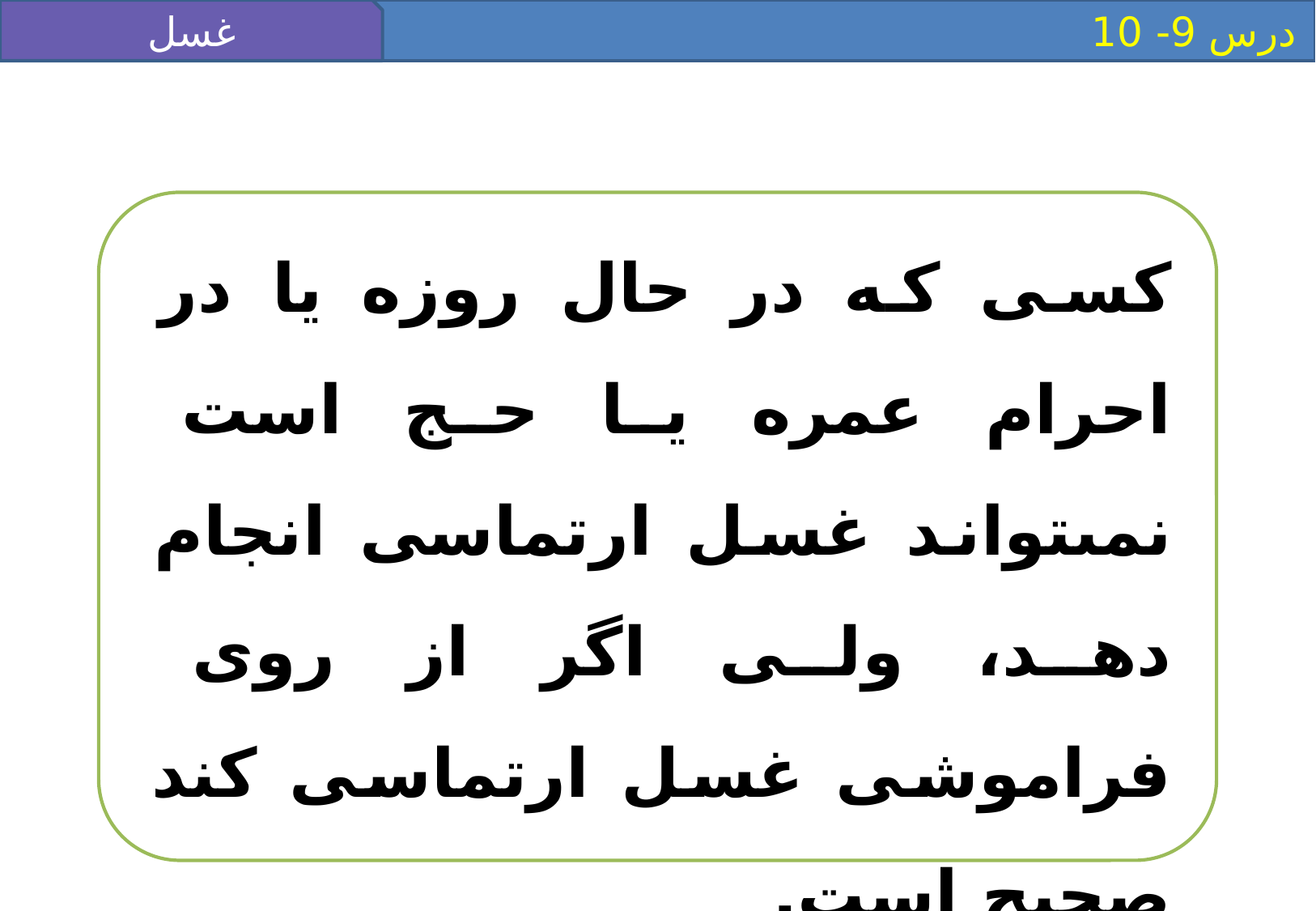

غسل
 درس 9- 10

كسى كه در حال روزه يا در احرام عمره يا حج است نمى‏تواند غسل ارتماسى انجام دهد، ولى اگر از روى فراموشى غسل ارتماسى كند صحيح است.